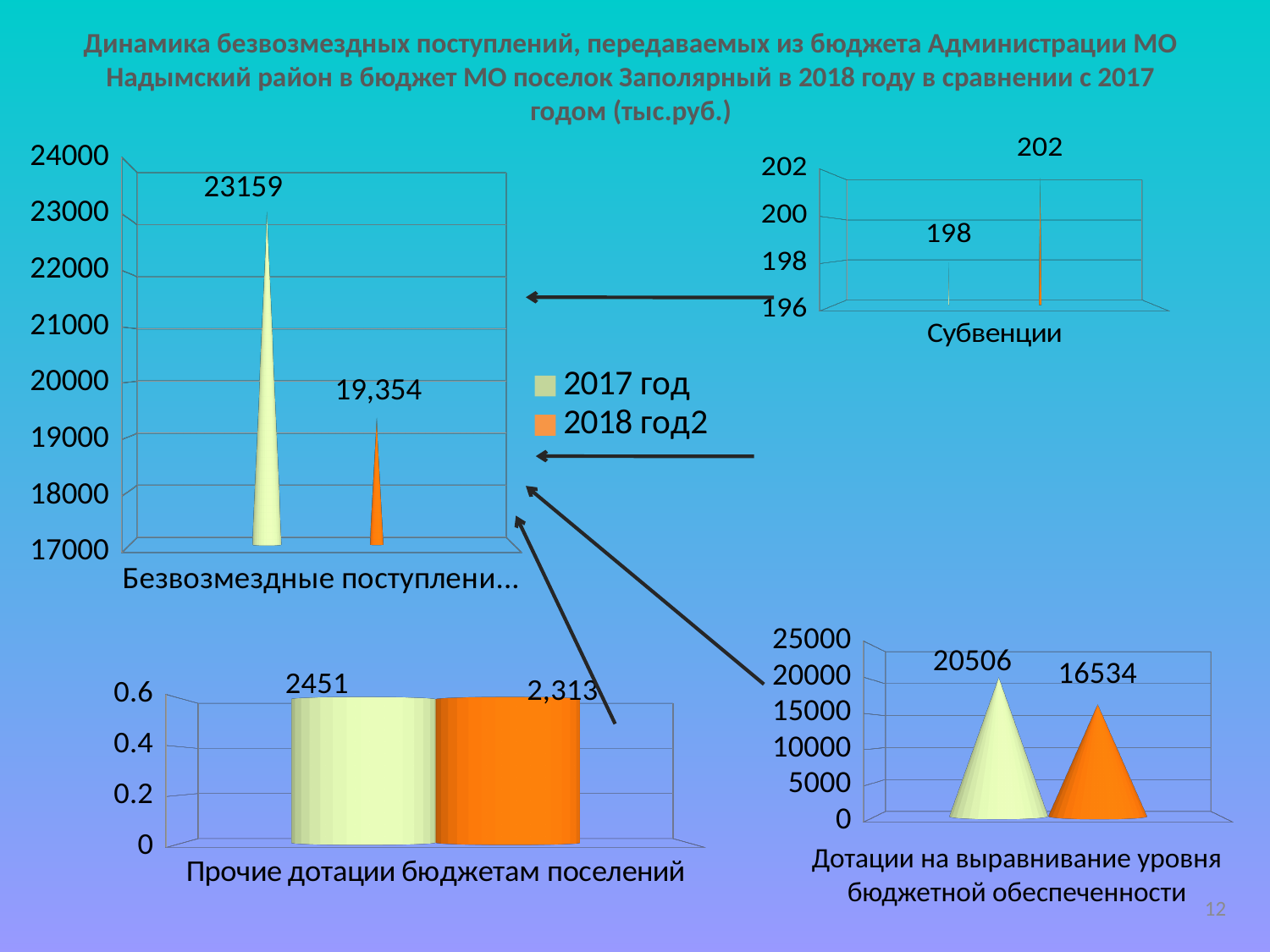

# Динамика безвозмездных поступлений, передаваемых из бюджета Администрации МО Надымский район в бюджет МО поселок Заполярный в 2018 году в сравнении с 2017 годом (тыс.руб.)

[unsupported chart]

[unsupported chart]

[unsupported chart]

[unsupported chart]

Дотации на выравнивание уровня бюджетной обеспеченности
12